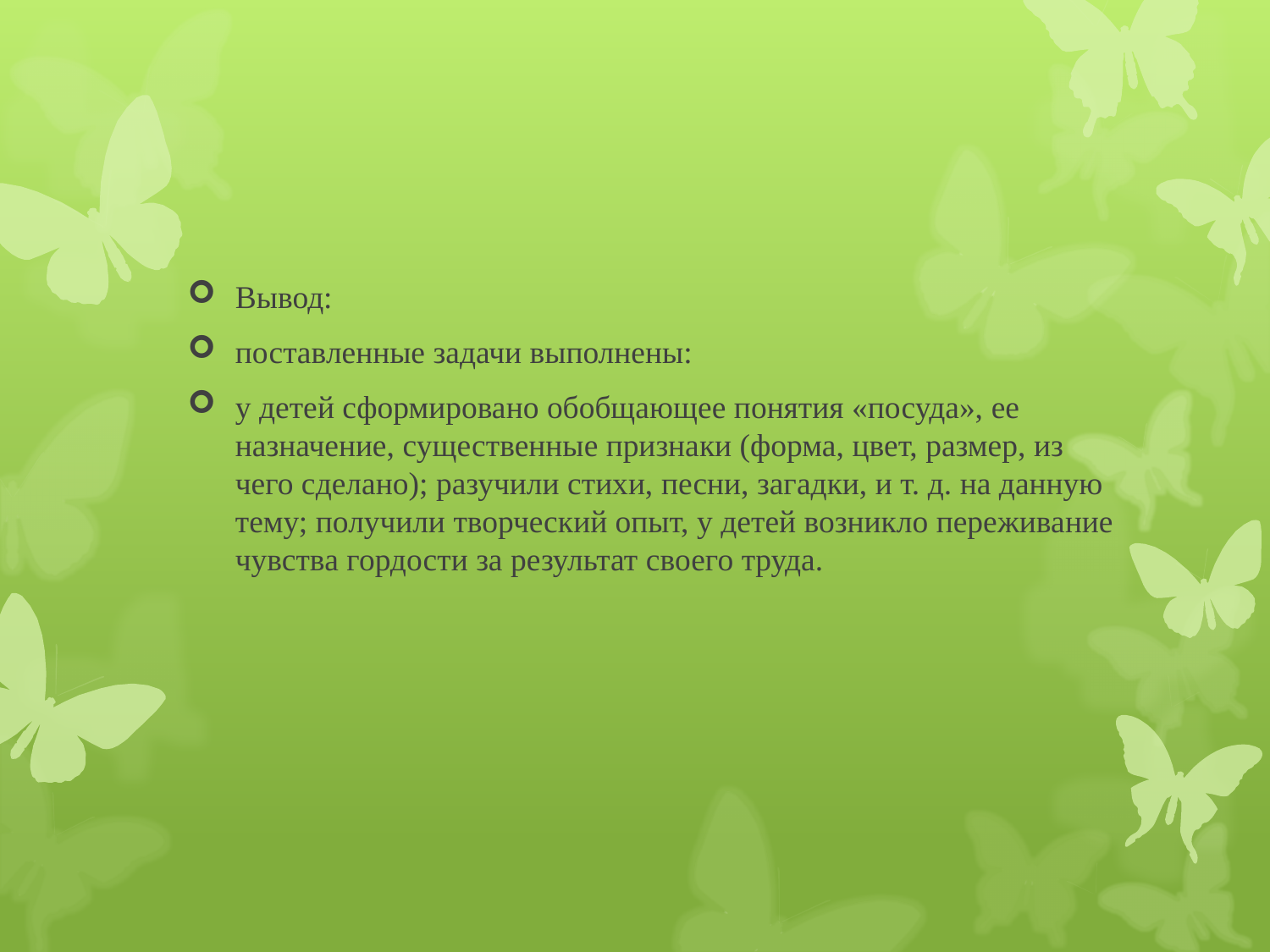

Вывод:
поставленные задачи выполнены:
у детей сформировано обобщающее понятия «посуда», ее назначение, существенные признаки (форма, цвет, размер, из чего сделано); разучили стихи, песни, загадки, и т. д. на данную тему; получили творческий опыт, у детей возникло переживание чувства гордости за результат своего труда.